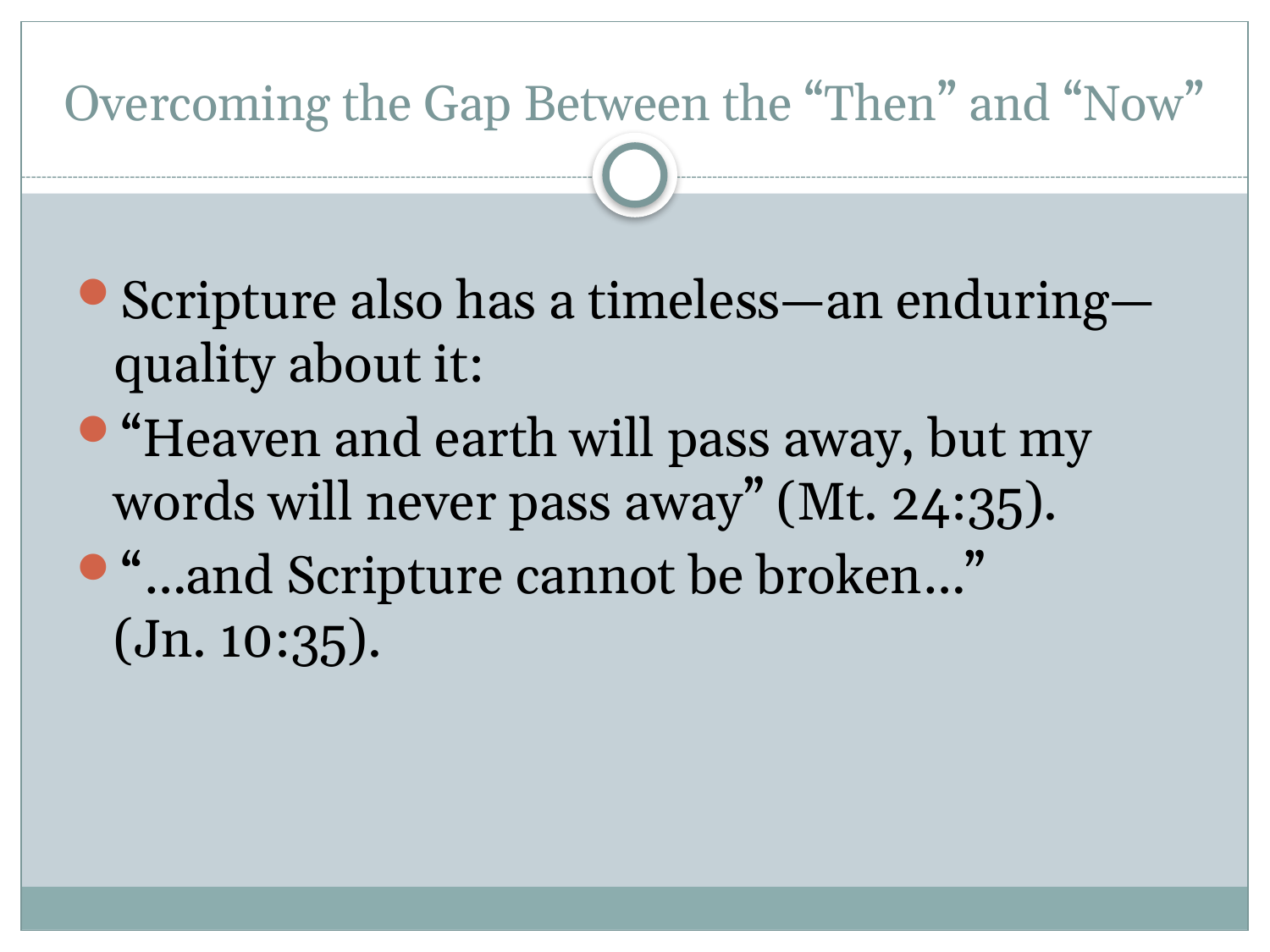

# Overcoming the Gap Between the “Then” and “Now”
Scripture also has a timeless—an enduring—quality about it:
“Heaven and earth will pass away, but my words will never pass away” (Mt. 24:35).
“…and Scripture cannot be broken…”
(Jn. 10:35).